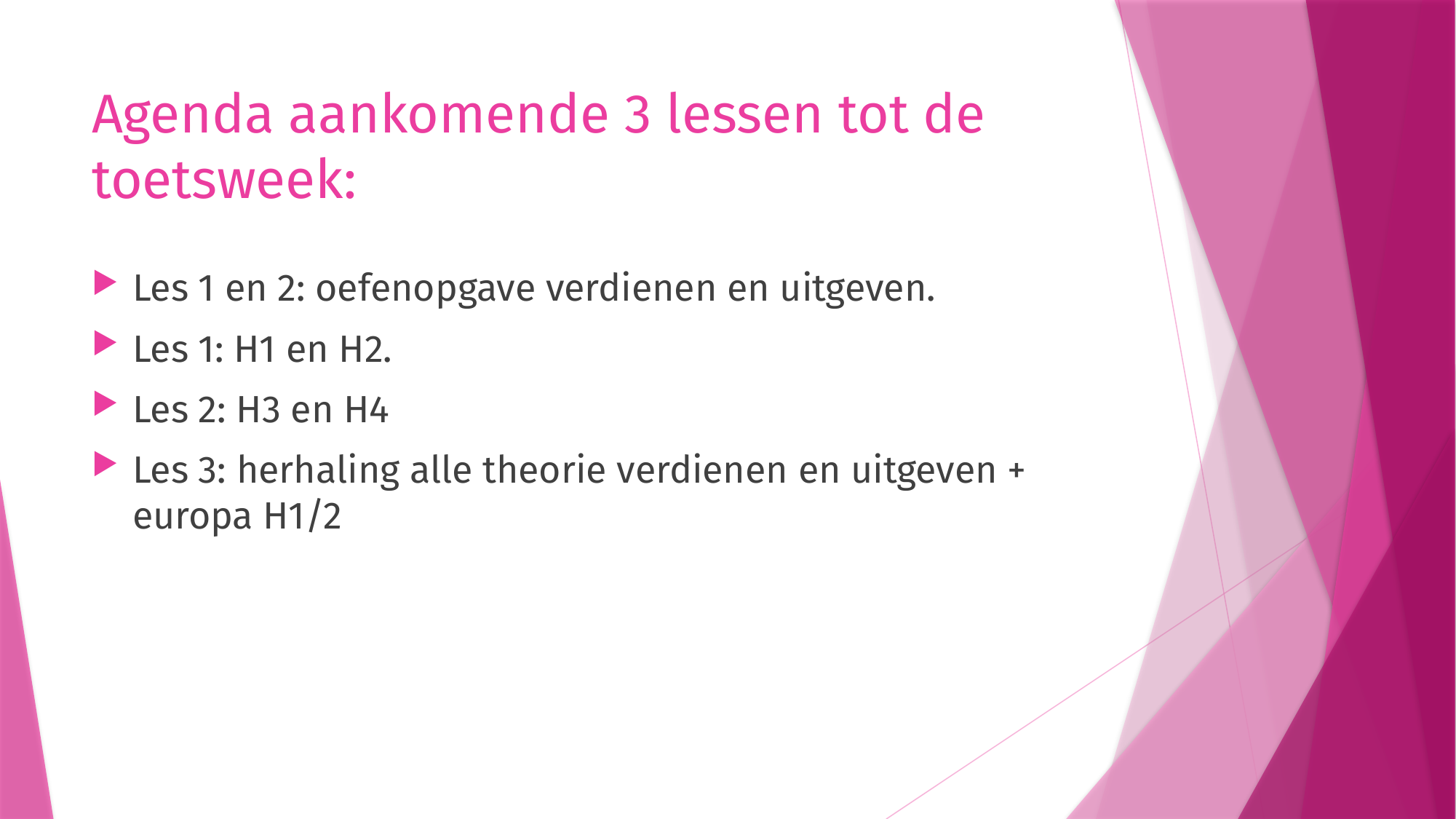

# Agenda aankomende 3 lessen tot de toetsweek:
Les 1 en 2: oefenopgave verdienen en uitgeven.
Les 1: H1 en H2.
Les 2: H3 en H4
Les 3: herhaling alle theorie verdienen en uitgeven + europa H1/2